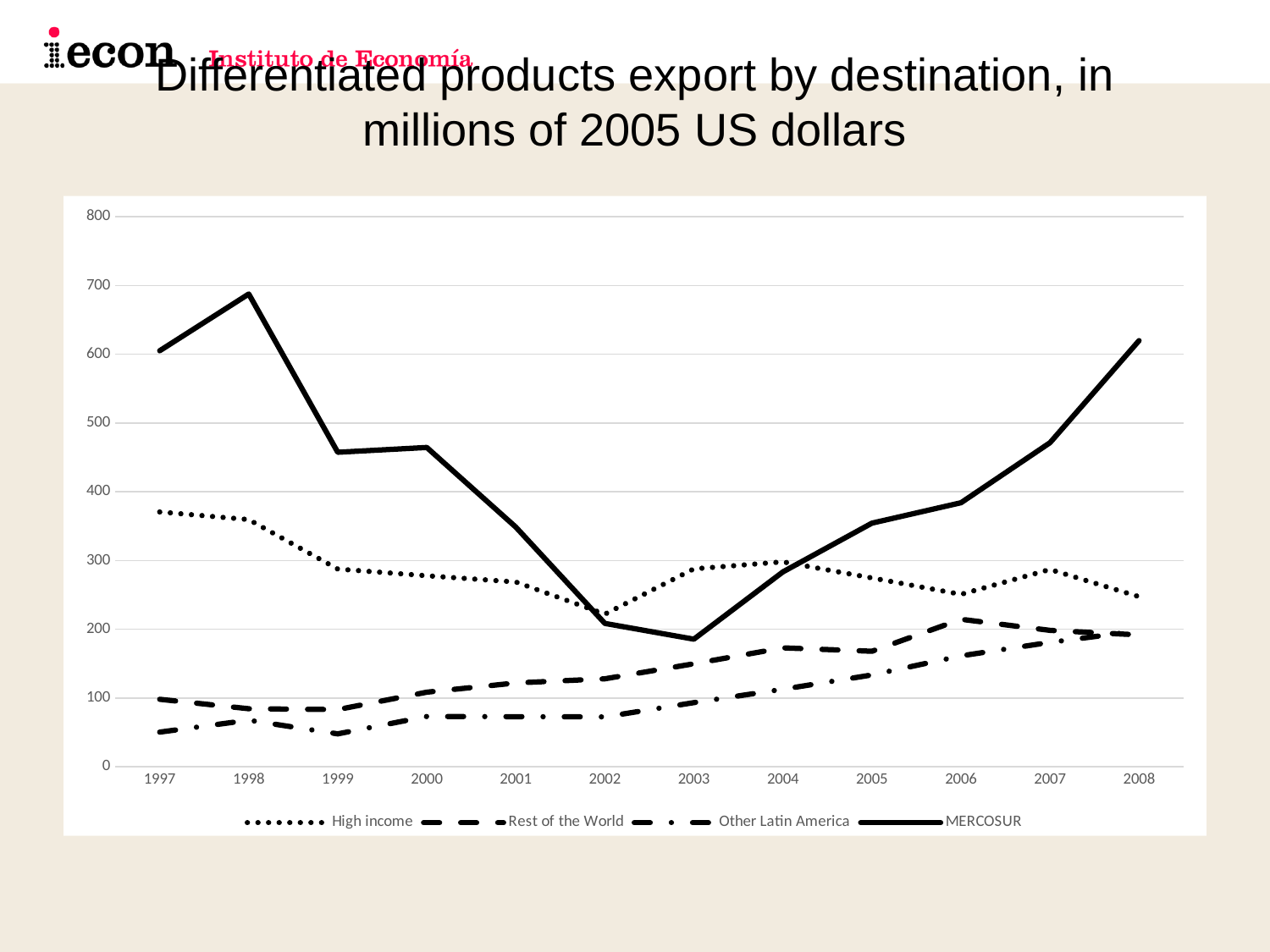

# Differentiated products export by destination, in millions of 2005 US dollars

### Chart

| Category | High income | Rest of the World | Other Latin America | MERCOSUR |
|---|---|---|---|---|
| 1997 | 370.75085728000005 | 98.25743532000001 | 50.47530329600004 | 605.1769991599999 |
| 1998 | 359.5992138599997 | 84.51648724999998 | 67.7622383599999 | 687.72621708 |
| 1999 | 287.62352916000003 | 83.27995308 | 47.89931682000006 | 457.5739107199996 |
| 2000 | 277.87348215 | 108.56947334 | 73.24365129600002 | 464.51987737999997 |
| 2001 | 268.81549728000005 | 122.01323615999998 | 72.95732064600008 | 348.64163607 |
| 2002 | 222.06039575 | 128.02240272 | 72.6446056140001 | 208.57756772 |
| 2003 | 287.9426979 | 149.92127096000004 | 93.34382295999998 | 185.6505271170002 |
| 2004 | 298.08922288 | 173.00903664 | 112.841198257 | 283.51558872000004 |
| 2005 | 274.68095692 | 168.08507645000023 | 133.653771328 | 354.43909949999954 |
| 2006 | 250.88836916000017 | 214.5677586 | 161.39700534000016 | 384.16718522 |
| 2007 | 287.03882259 | 198.42863225000016 | 181.00576029599995 | 471.46242779999994 |
| 2008 | 247.4530413800002 | 191.85469776000002 | 197.74296621000002 | 619.89882111 |